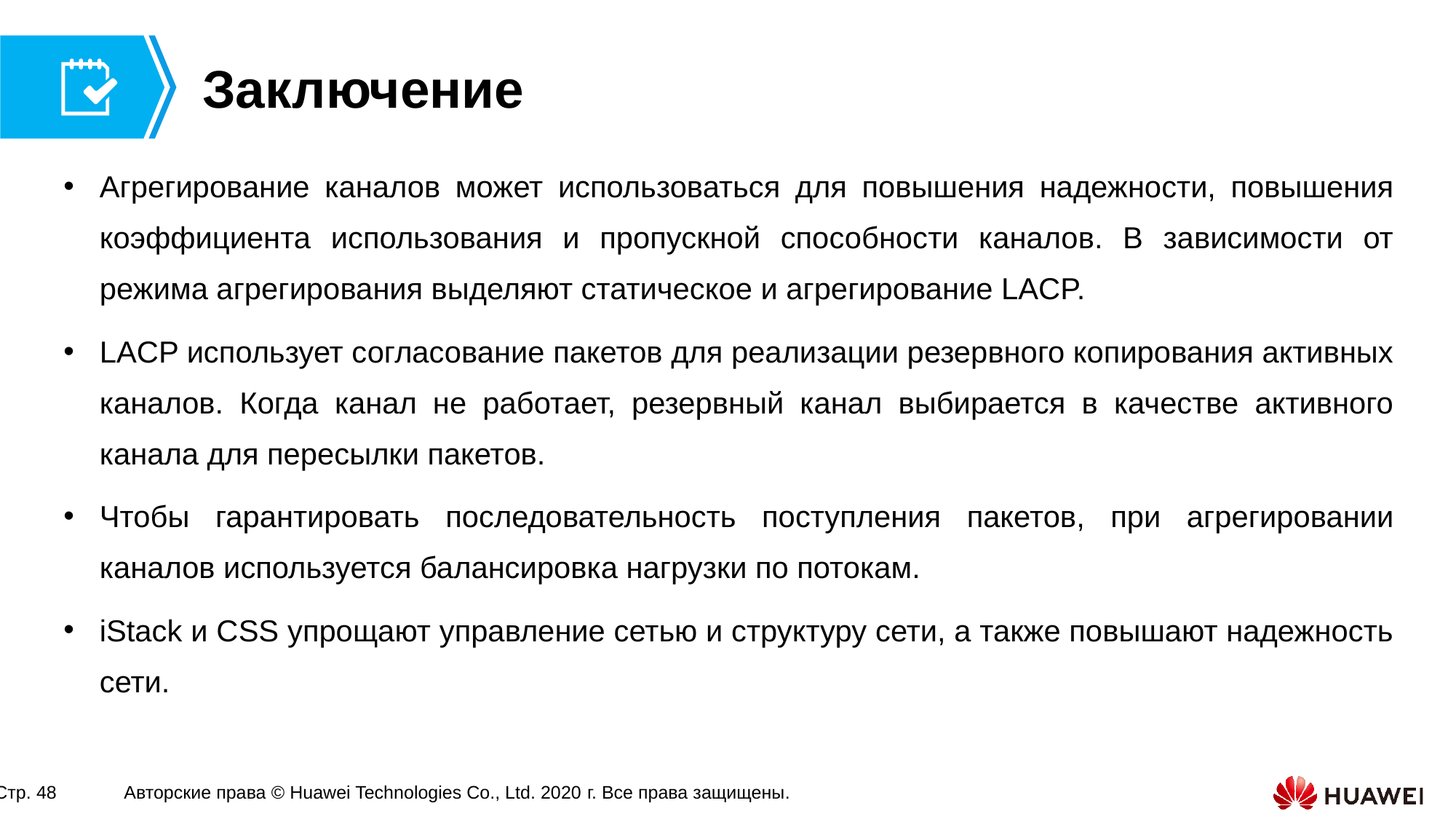

Агрегирование каналов может использоваться для повышения надежности, повышения коэффициента использования и пропускной способности каналов. В зависимости от режима агрегирования выделяют статическое и агрегирование LACP.
LACP использует согласование пакетов для реализации резервного копирования активных каналов. Когда канал не работает, резервный канал выбирается в качестве активного канала для пересылки пакетов.
Чтобы гарантировать последовательность поступления пакетов, при агрегировании каналов используется балансировка нагрузки по потокам.
iStack и CSS упрощают управление сетью и структуру сети, а также повышают надежность сети.